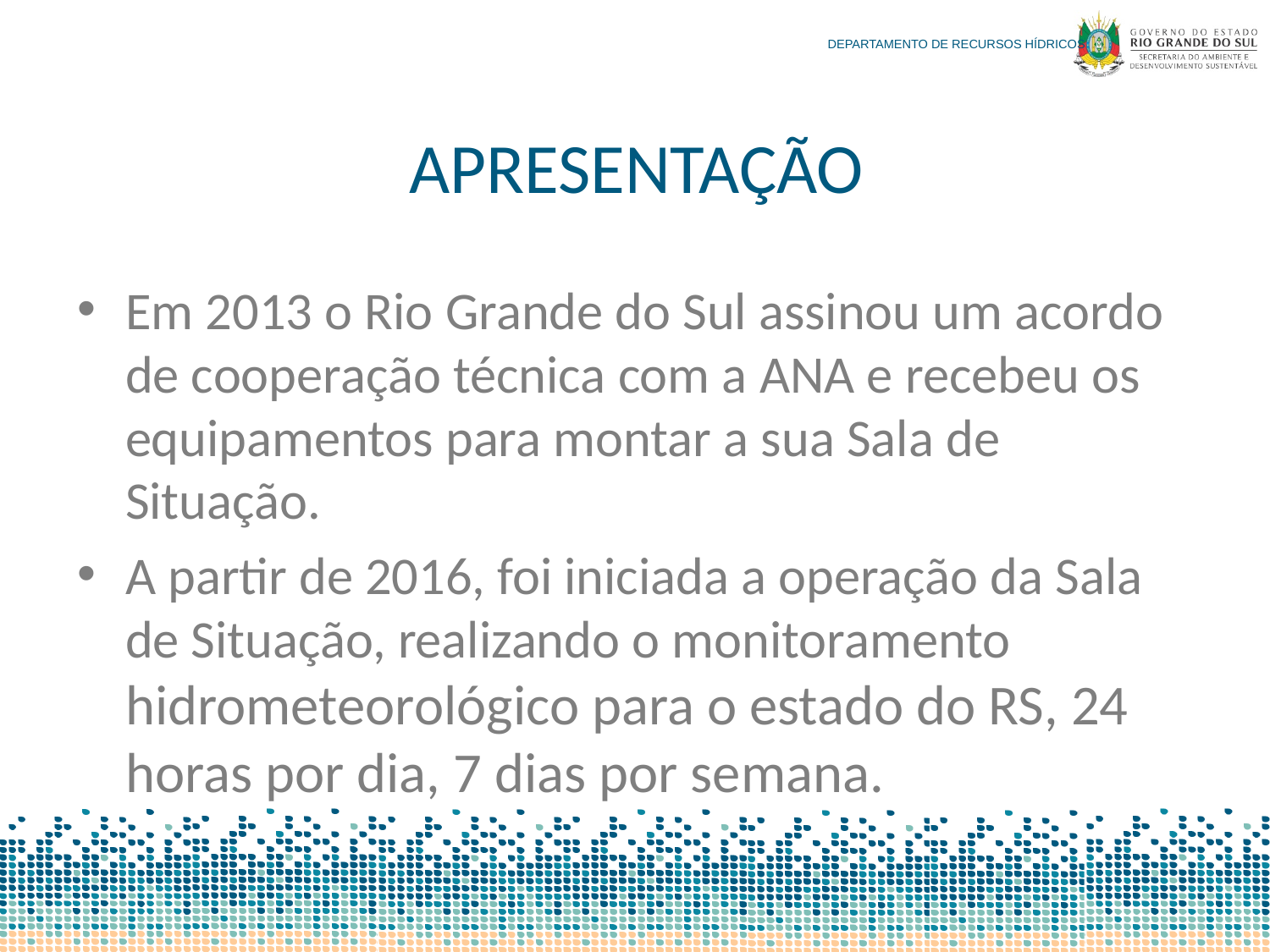

# APRESENTAÇÃO
Em 2013 o Rio Grande do Sul assinou um acordo de cooperação técnica com a ANA e recebeu os equipamentos para montar a sua Sala de Situação.
A partir de 2016, foi iniciada a operação da Sala de Situação, realizando o monitoramento hidrometeorológico para o estado do RS, 24 horas por dia, 7 dias por semana.